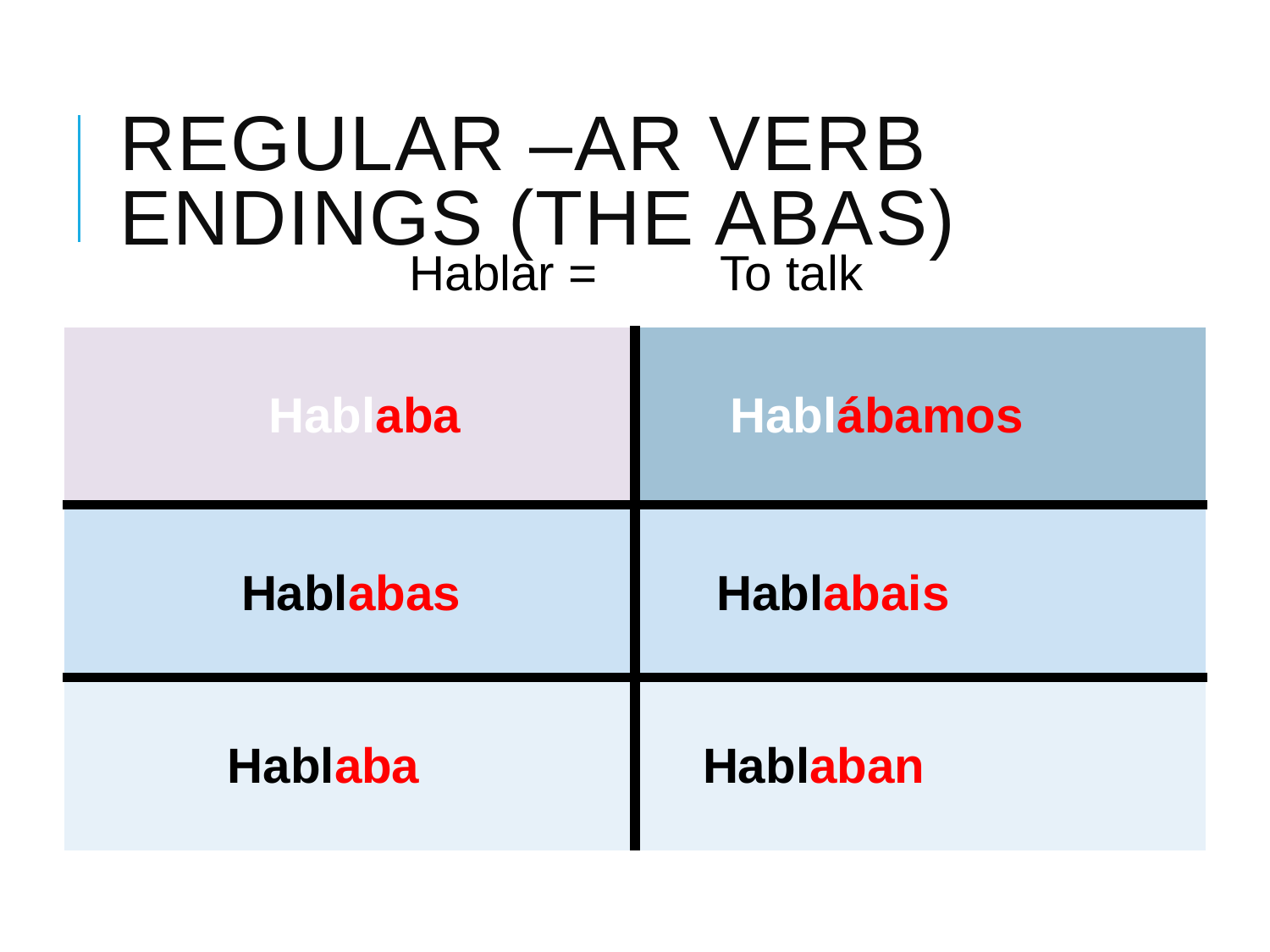

# Regular –ar verb endings (the abas)
Hablar =         To talk
| Hablaba | Hablábamos |
| --- | --- |
| Hablabas | Hablabais |
| Hablaba | Hablaban |